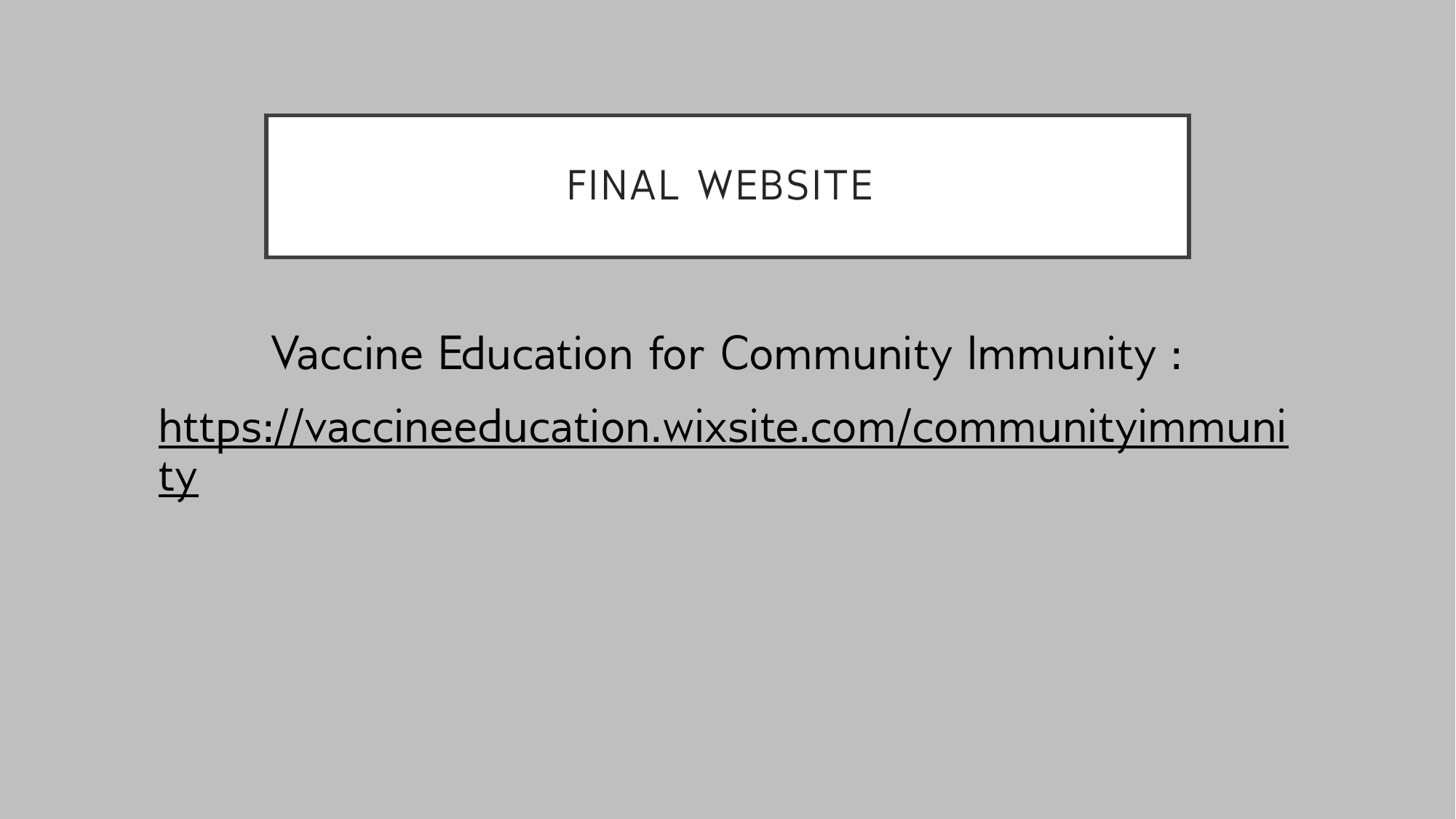

# Final website
Vaccine Education for Community Immunity :
https://vaccineeducation.wixsite.com/communityimmunity